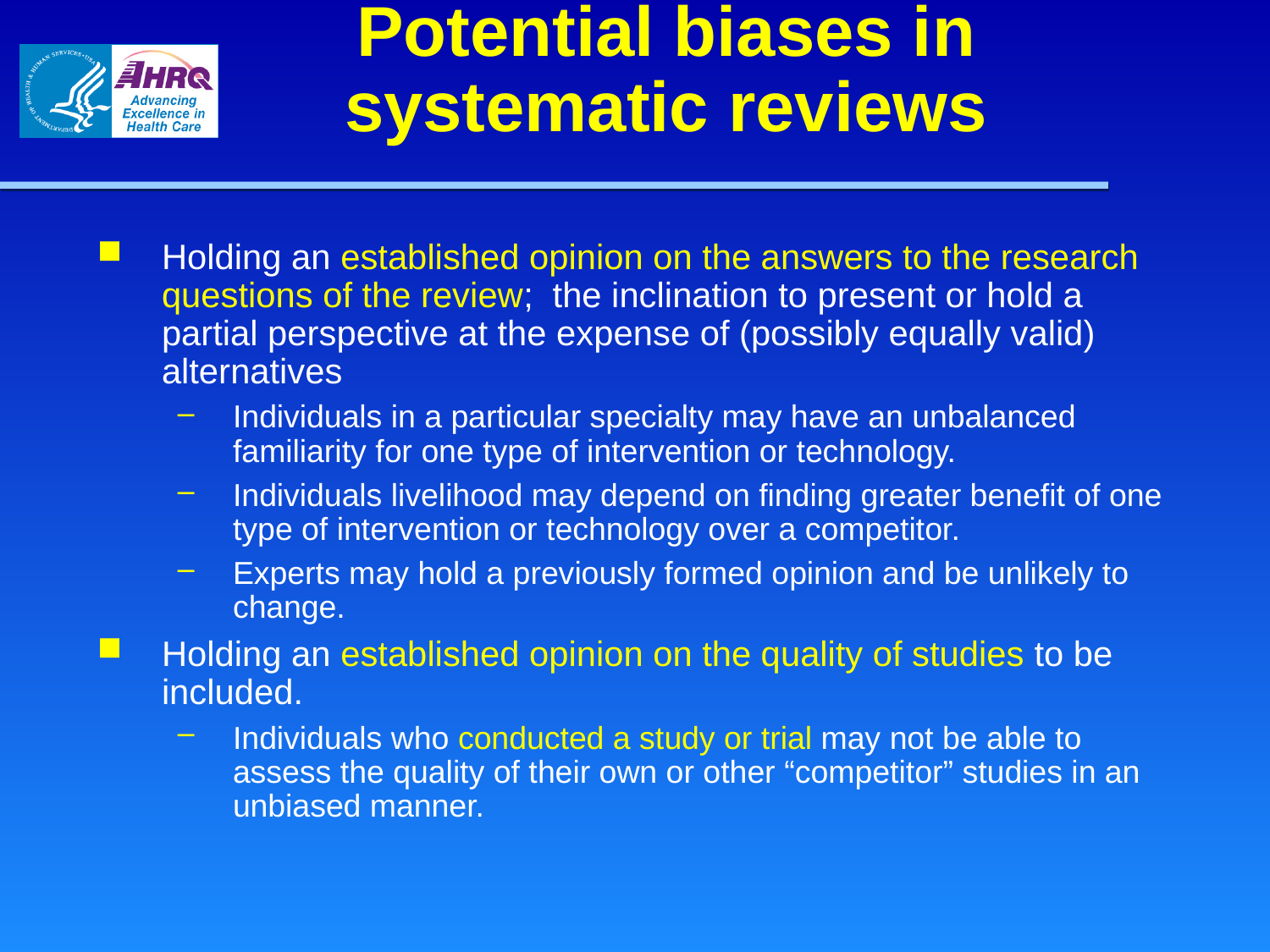

# Potential biases in systematic reviews
Holding an established opinion on the answers to the research questions of the review;  the inclination to present or hold a partial perspective at the expense of (possibly equally valid) alternatives
Individuals in a particular specialty may have an unbalanced familiarity for one type of intervention or technology.
Individuals livelihood may depend on finding greater benefit of one type of intervention or technology over a competitor.
Experts may hold a previously formed opinion and be unlikely to change.
Holding an established opinion on the quality of studies to be included.
Individuals who conducted a study or trial may not be able to assess the quality of their own or other “competitor” studies in an unbiased manner.